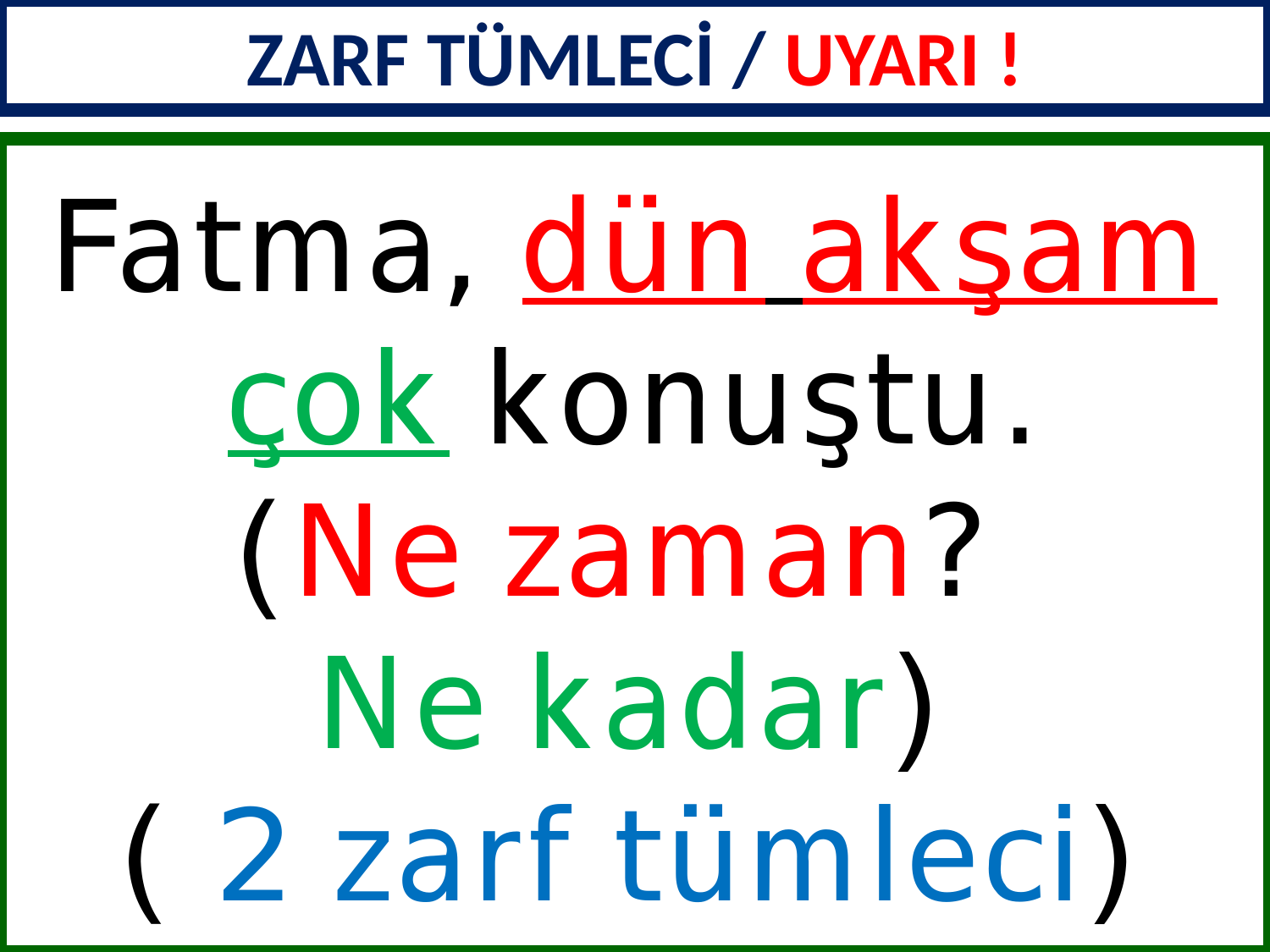

ZARF TÜMLECİ / UYARI !
Fatma, dün akşam çok konuştu.
(Ne zaman?
Ne kadar)
( 2 zarf tümleci)